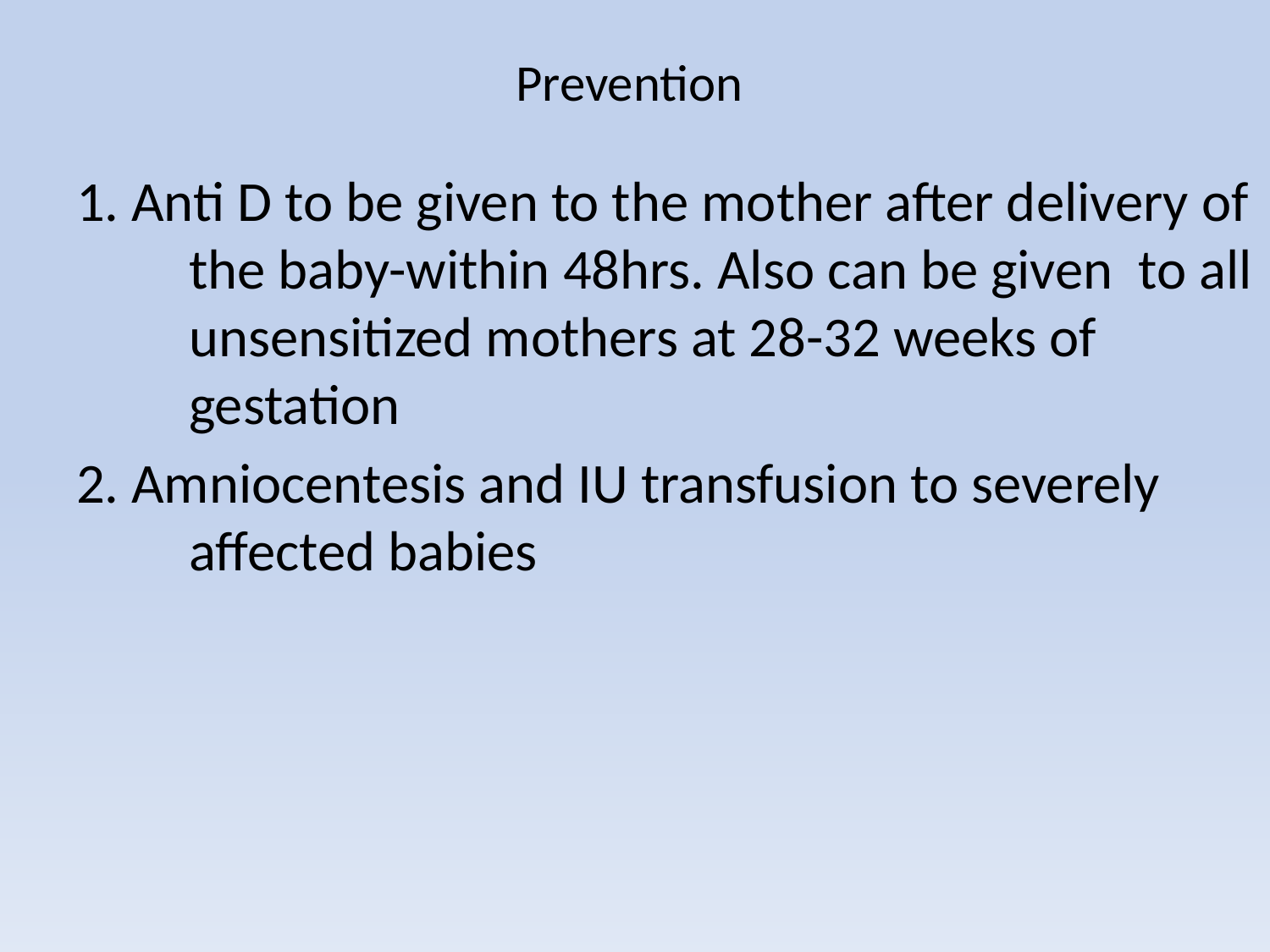

# Prevention
1. Anti D to be given to the mother after delivery of the baby-within 48hrs. Also can be given  to all unsensitized mothers at 28-32 weeks of gestation
2. Amniocentesis and IU transfusion to severely affected babies